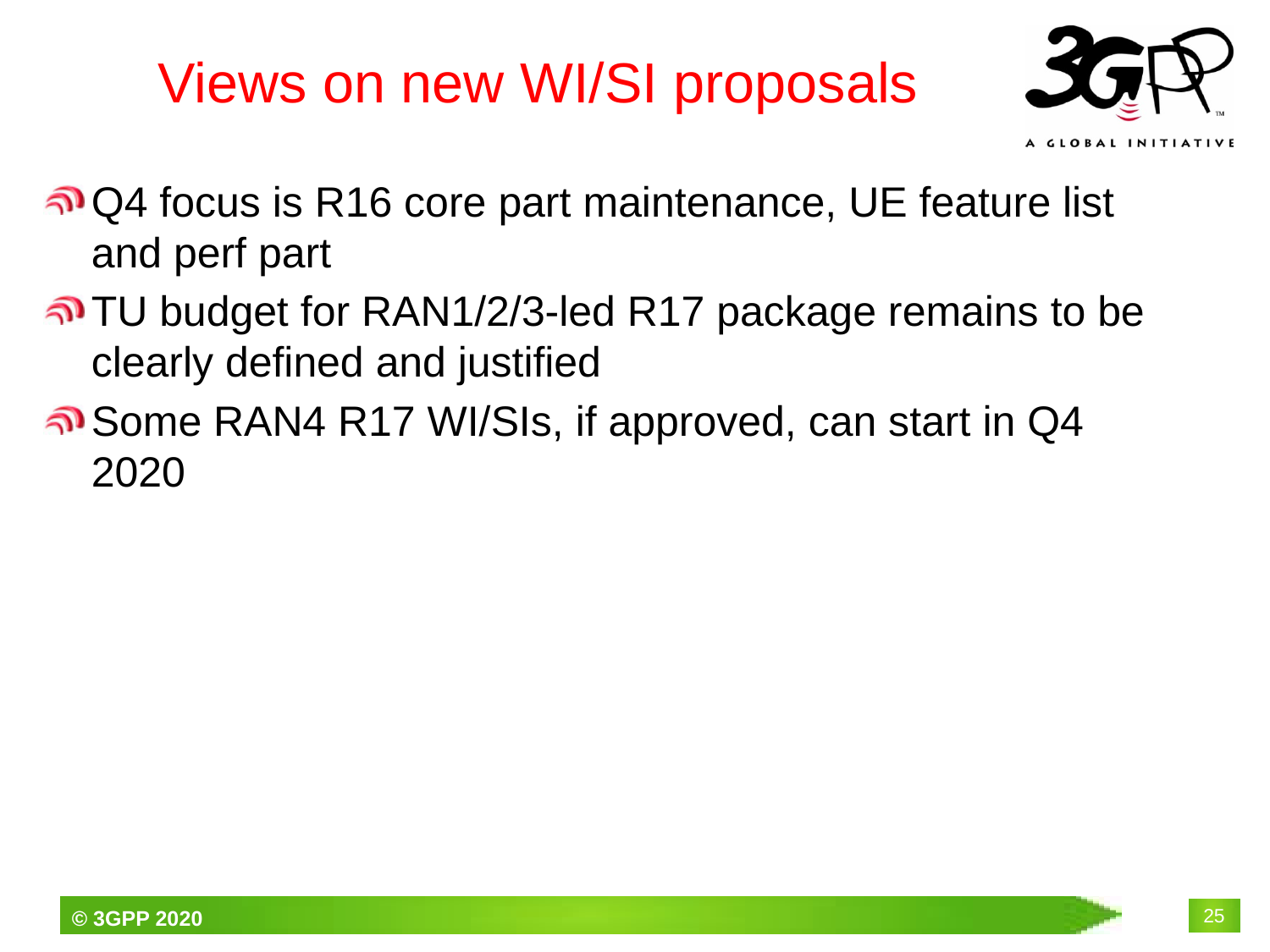

# Views on new WI/SI proposals
Q4 focus is R16 core part maintenance, UE feature list  and perf part
TU budget for RAN1/2/3-led R17 package remains to be clearly defined and justified
Some RAN4 R17 WI/SIs, if approved, can start in Q4 2020